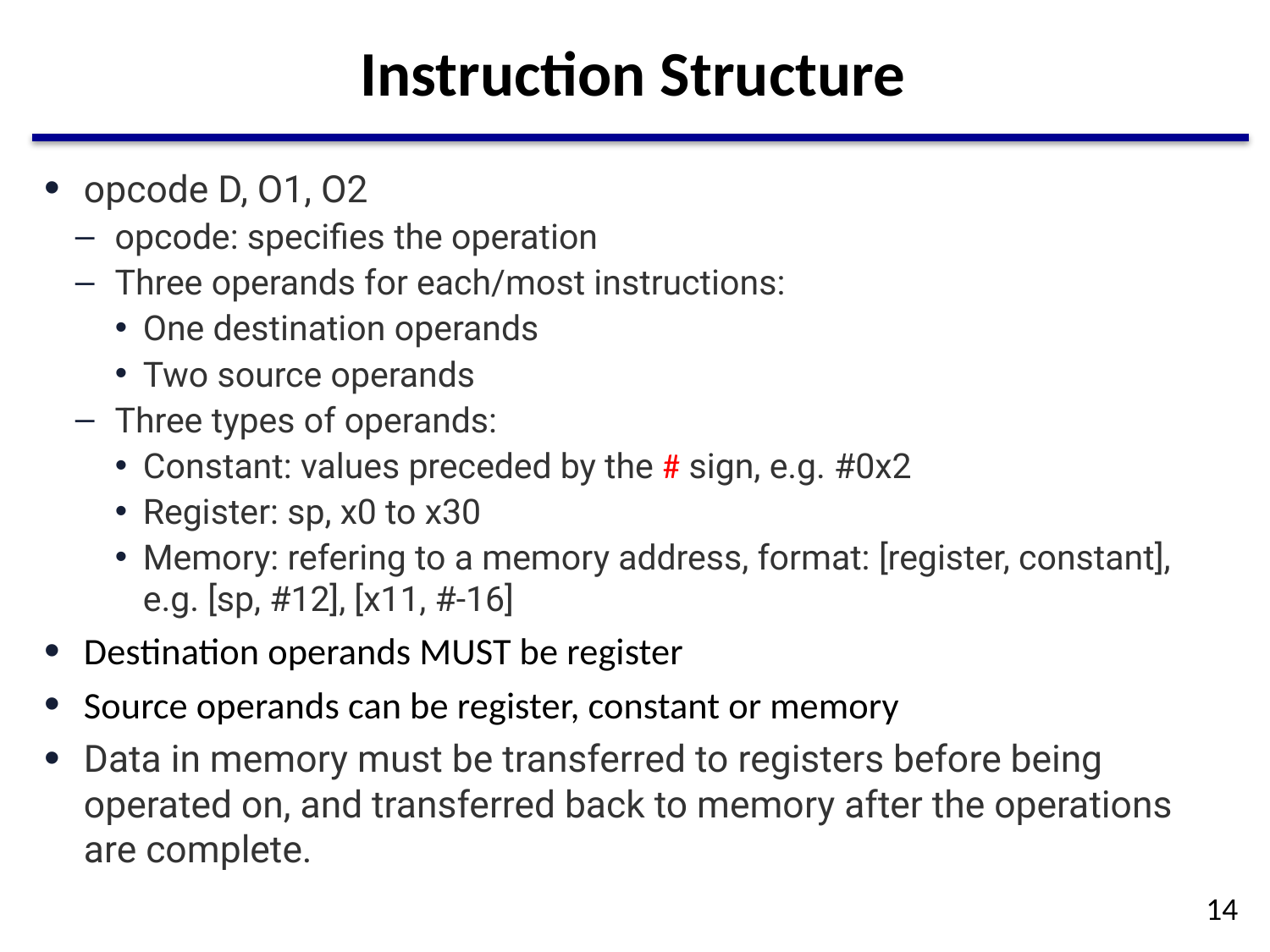

# Instruction Structure
opcode D, O1, O2
opcode: specifies the operation
Three operands for each/most instructions:
One destination operands
Two source operands
Three types of operands:
Constant: values preceded by the # sign, e.g. #0x2
Register: sp, x0 to x30
Memory: refering to a memory address, format: [register, constant], e.g. [sp, #12], [x11, #-16]
Destination operands MUST be register
Source operands can be register, constant or memory
Data in memory must be transferred to registers before being operated on, and transferred back to memory after the operations are complete.
14